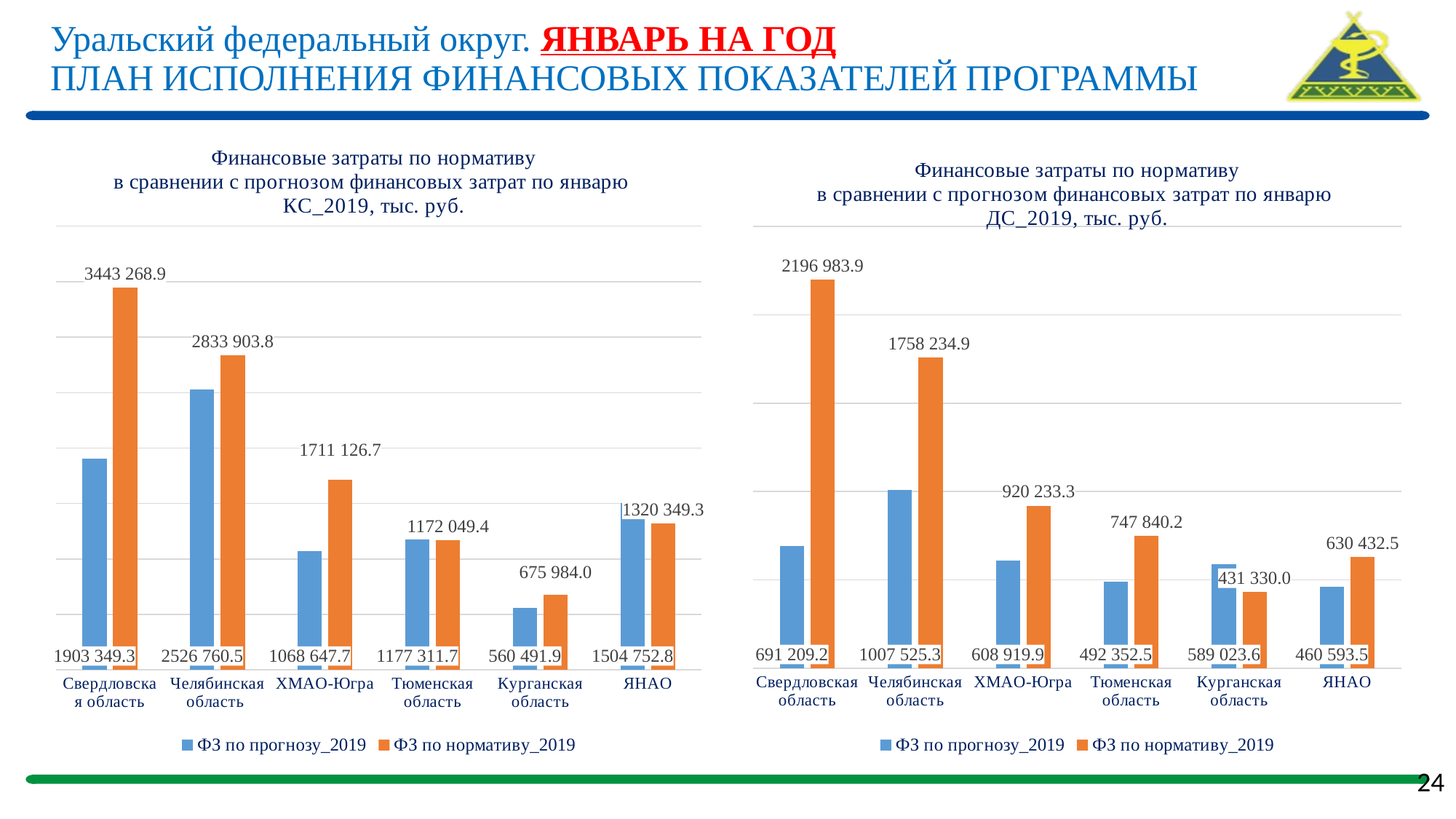

# Уральский федеральный округ. ЯНВАРЬ НА ГОД ПЛАН ИСПОЛНЕНИЯ ФИНАНСОВЫХ ПОКАЗАТЕЛЕЙ ПРОГРАММЫ

### Chart: Финансовые затраты по нормативу
в сравнении с прогнозом финансовых затрат по январю  КС_2019, тыс. руб.

| Category | ФЗ по прогнозу_2019 | ФЗ по нормативу_2019 |
|---|---|---|
| Свердловская область | 1903349.3 | 3443268.9 |
| Челябинская область  | 2526760.5 | 2833903.8 |
| ХМАО-Югра | 1068647.7 | 1711126.7 |
| Тюменская область | 1177311.7 | 1172049.4 |
| Курганская область | 560491.9 | 675984.0 |
| ЯНАО | 1504752.8 | 1320349.3 |

### Chart: Финансовые затраты по нормативу
в сравнении с прогнозом финансовых затрат по январю  ДС_2019, тыс. руб.

| Category | ФЗ по прогнозу_2019 | ФЗ по нормативу_2019 |
|---|---|---|
| Свердловская область | 691209.2 | 2196983.9 |
| Челябинская область | 1007525.3 | 1758234.9 |
| ХМАО-Югра | 608919.9 | 920233.3 |
| Тюменская область | 492352.5 | 747840.2 |
| Курганская область | 589023.6 | 431330.0 |
| ЯНАО | 460593.5 | 630432.5 |
24